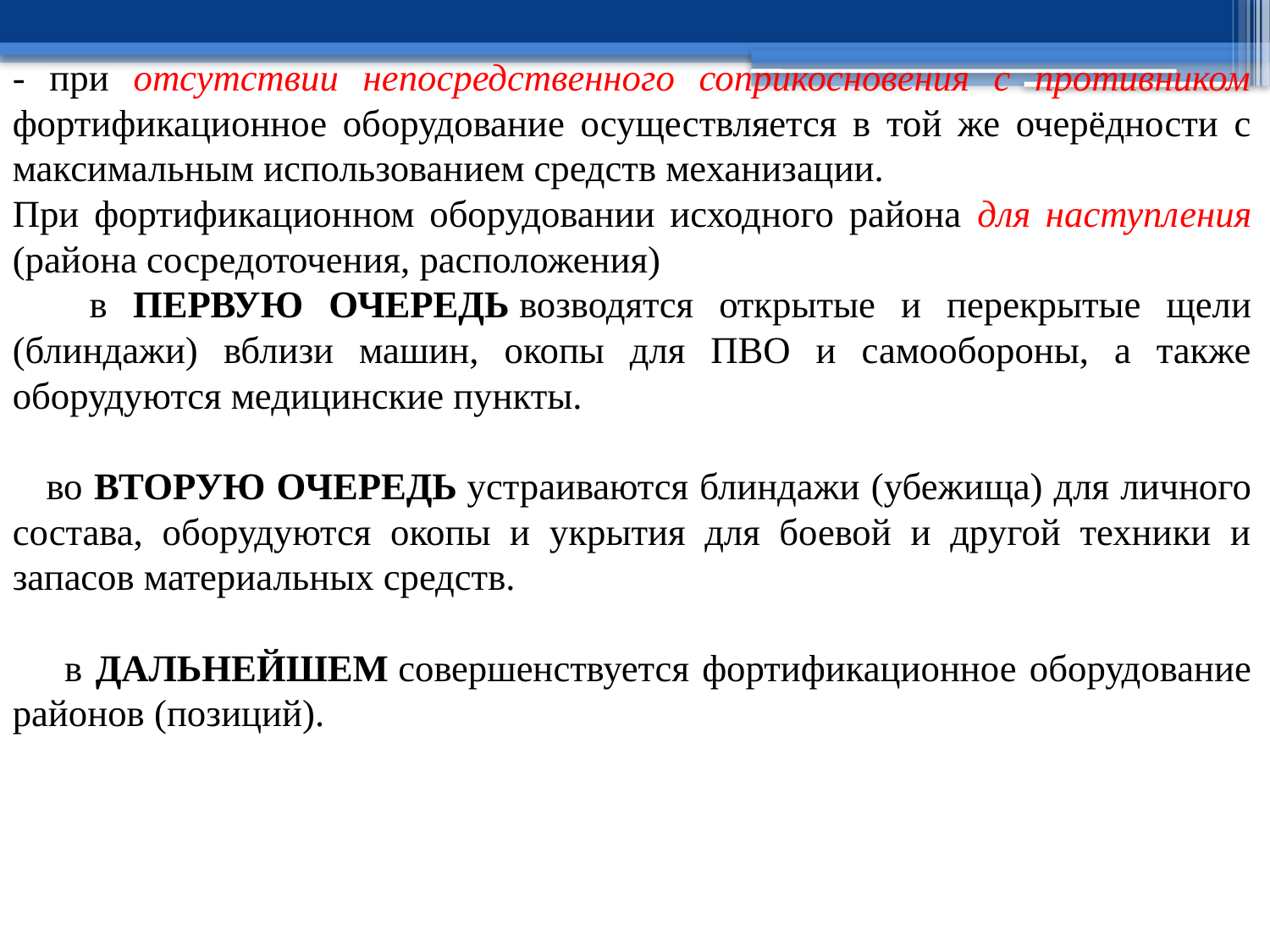

- при отсутствии непосредственного соприкосновения с противником фортификационное оборудование осуществляется в той же очерёдности с максимальным использованием средств механизации.
При фортификационном оборудовании исходного района для наступления (района сосредоточения, расположения)
   в ПЕРВУЮ ОЧЕРЕДЬ возводятся открытые и перекрытые щели (блиндажи) вблизи машин, окопы для ПВО и самообороны, а также оборудуются медицинские пункты.

   во ВТОРУЮ ОЧЕРЕДЬ устраиваются блиндажи (убежища) для личного состава, оборудуются окопы и укрытия для боевой и другой техники и запасов материальных средств.

    в ДАЛЬНЕЙШЕМ совершенствуется фортификационное оборудование районов (позиций).